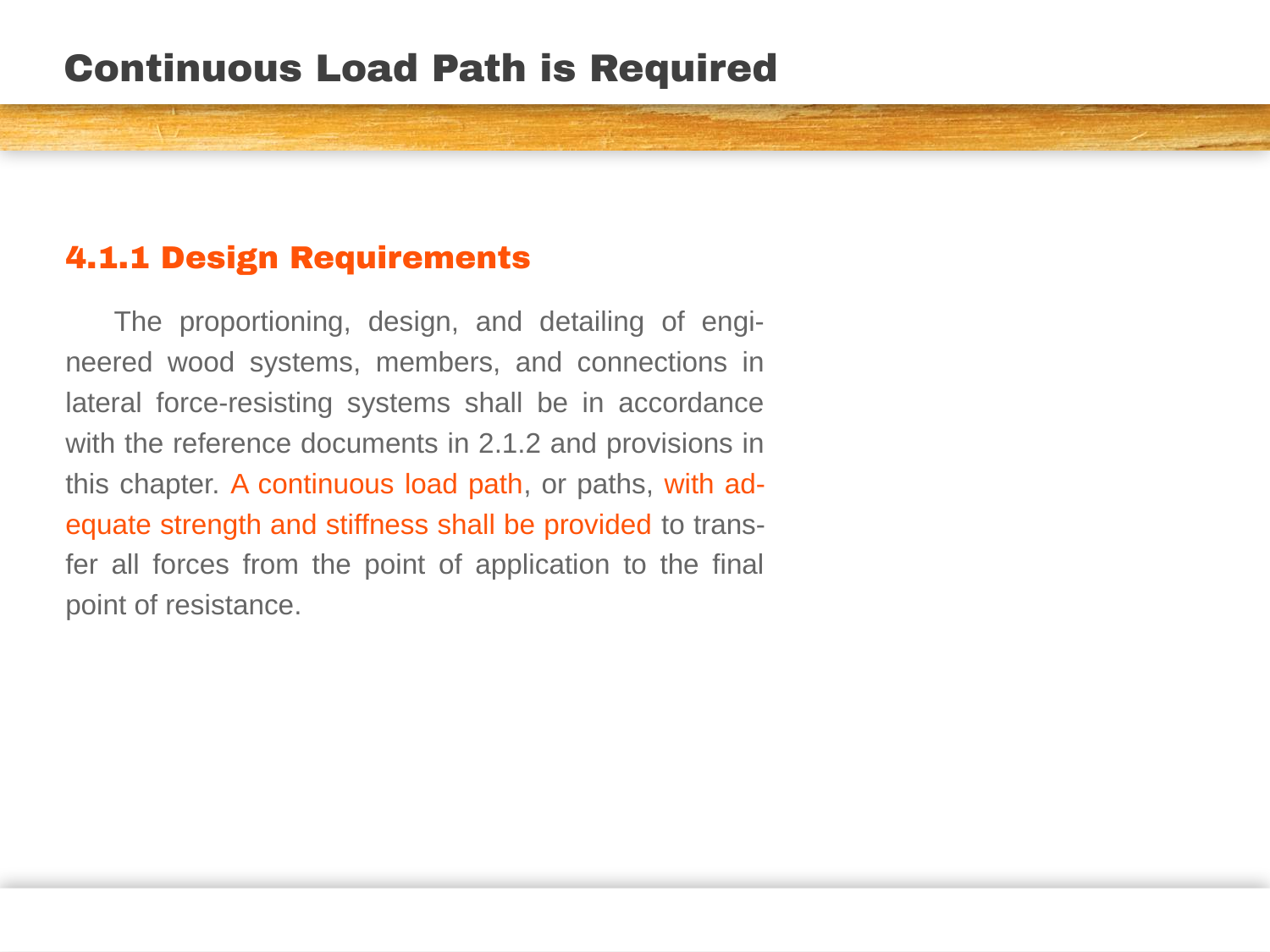

# Continuous Load Path is Required
4.1.1 Design Requirements
The proportioning, design, and detailing of engi-neered wood systems, members, and connections in lateral force-resisting systems shall be in accordance with the reference documents in 2.1.2 and provisions in this chapter. A continuous load path, or paths, with ad-equate strength and stiffness shall be provided to trans-fer all forces from the point of application to the final point of resistance.